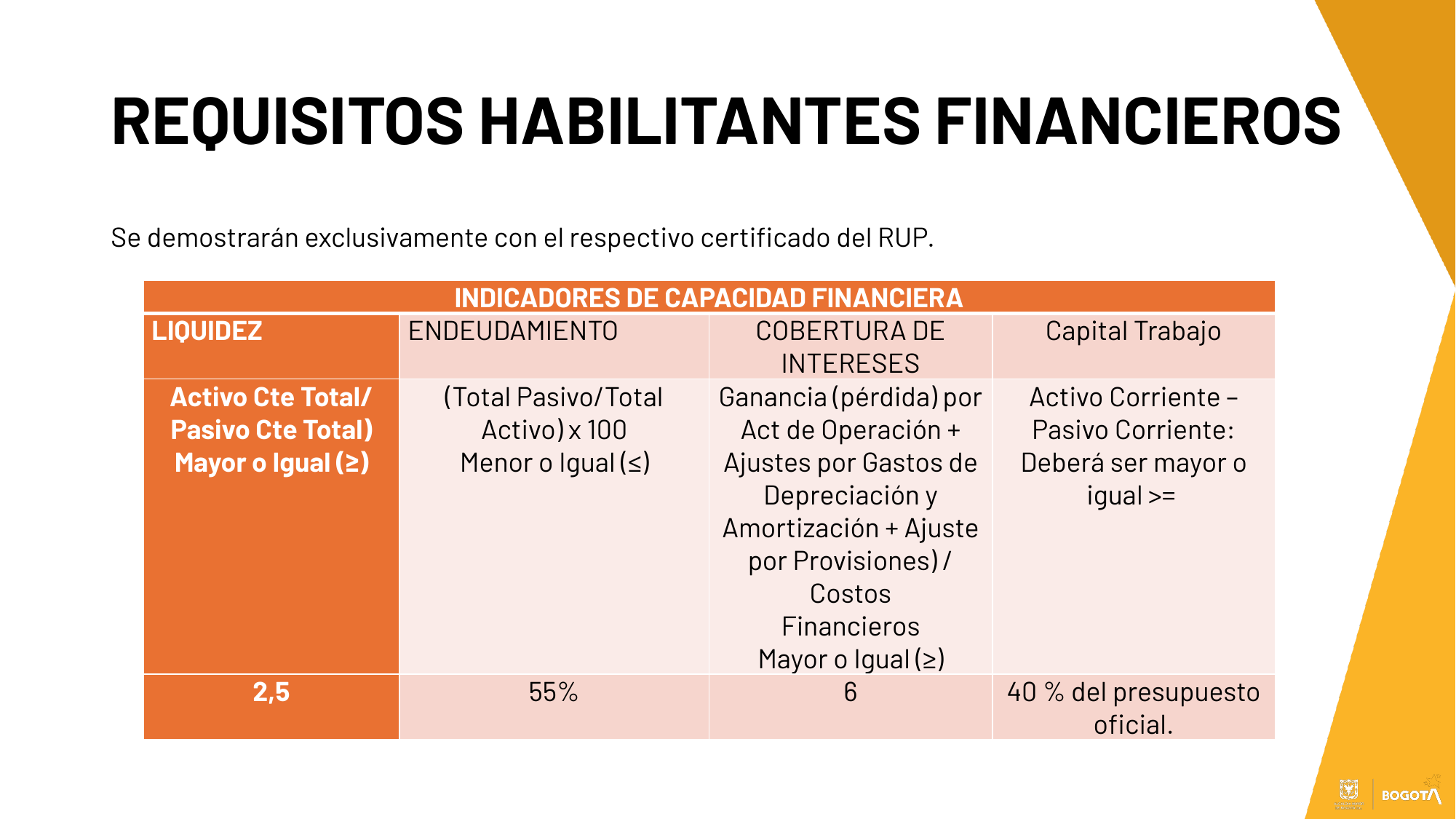

# REQUISITOS HABILITANTES FINANCIEROS
Se demostrarán exclusivamente con el respectivo certificado del RUP.

| INDICADORES DE CAPACIDAD FINANCIERA |  |  |  |
| --- | --- | --- | --- |
| LIQUIDEZ | ENDEUDAMIENTO | COBERTURA DE INTERESES | Capital Trabajo |
| Activo Cte Total/ Pasivo Cte Total) Mayor o Igual (≥) | (Total Pasivo/Total Activo) x 100 Menor o Igual (≤) | Ganancia (pérdida) por Act de Operación + Ajustes por Gastos de Depreciación y Amortización + Ajuste por Provisiones) / Costos Financieros Mayor o Igual (≥) | Activo Corriente – Pasivo Corriente: Deberá ser mayor o igual >= |
| 2,5 | 55% | 6 | 40 % del presupuesto oficial. |